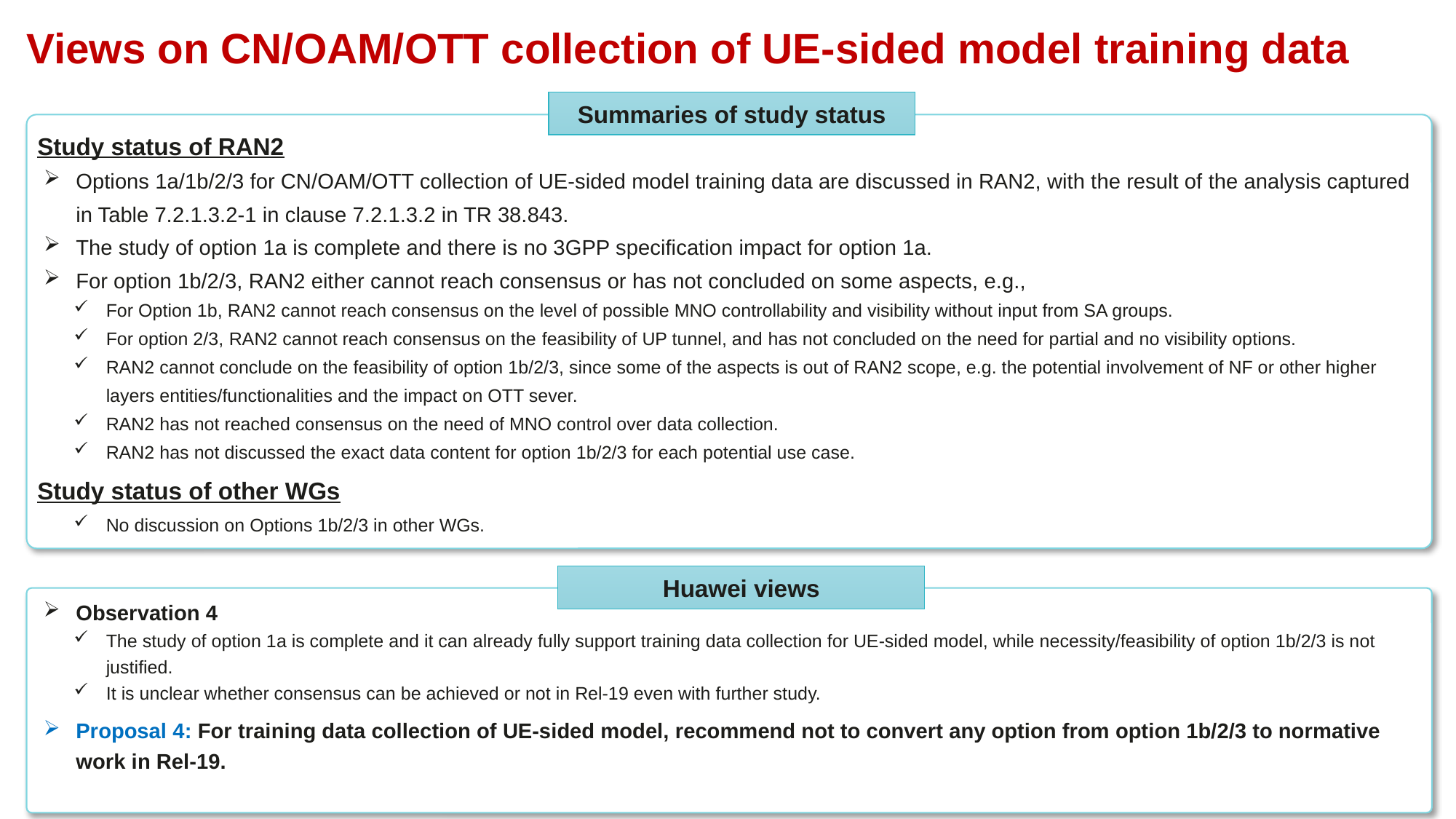

Views on CN/OAM/OTT collection of UE-sided model training data
Summaries of study status

Study status of RAN2
Options 1a/1b/2/3 for CN/OAM/OTT collection of UE-sided model training data are discussed in RAN2, with the result of the analysis captured in Table 7.2.1.3.2-1 in clause 7.2.1.3.2 in TR 38.843.
The study of option 1a is complete and there is no 3GPP specification impact for option 1a.
For option 1b/2/3, RAN2 either cannot reach consensus or has not concluded on some aspects, e.g.,
For Option 1b, RAN2 cannot reach consensus on the level of possible MNO controllability and visibility without input from SA groups.
For option 2/3, RAN2 cannot reach consensus on the feasibility of UP tunnel, and has not concluded on the need for partial and no visibility options.
RAN2 cannot conclude on the feasibility of option 1b/2/3, since some of the aspects is out of RAN2 scope, e.g. the potential involvement of NF or other higher layers entities/functionalities and the impact on OTT sever.
RAN2 has not reached consensus on the need of MNO control over data collection.
RAN2 has not discussed the exact data content for option 1b/2/3 for each potential use case.
Study status of other WGs
No discussion on Options 1b/2/3 in other WGs.
Huawei views

Observation 4
The study of option 1a is complete and it can already fully support training data collection for UE-sided model, while necessity/feasibility of option 1b/2/3 is not justified.
It is unclear whether consensus can be achieved or not in Rel-19 even with further study.
Proposal 4: For training data collection of UE-sided model, recommend not to convert any option from option 1b/2/3 to normative work in Rel-19.